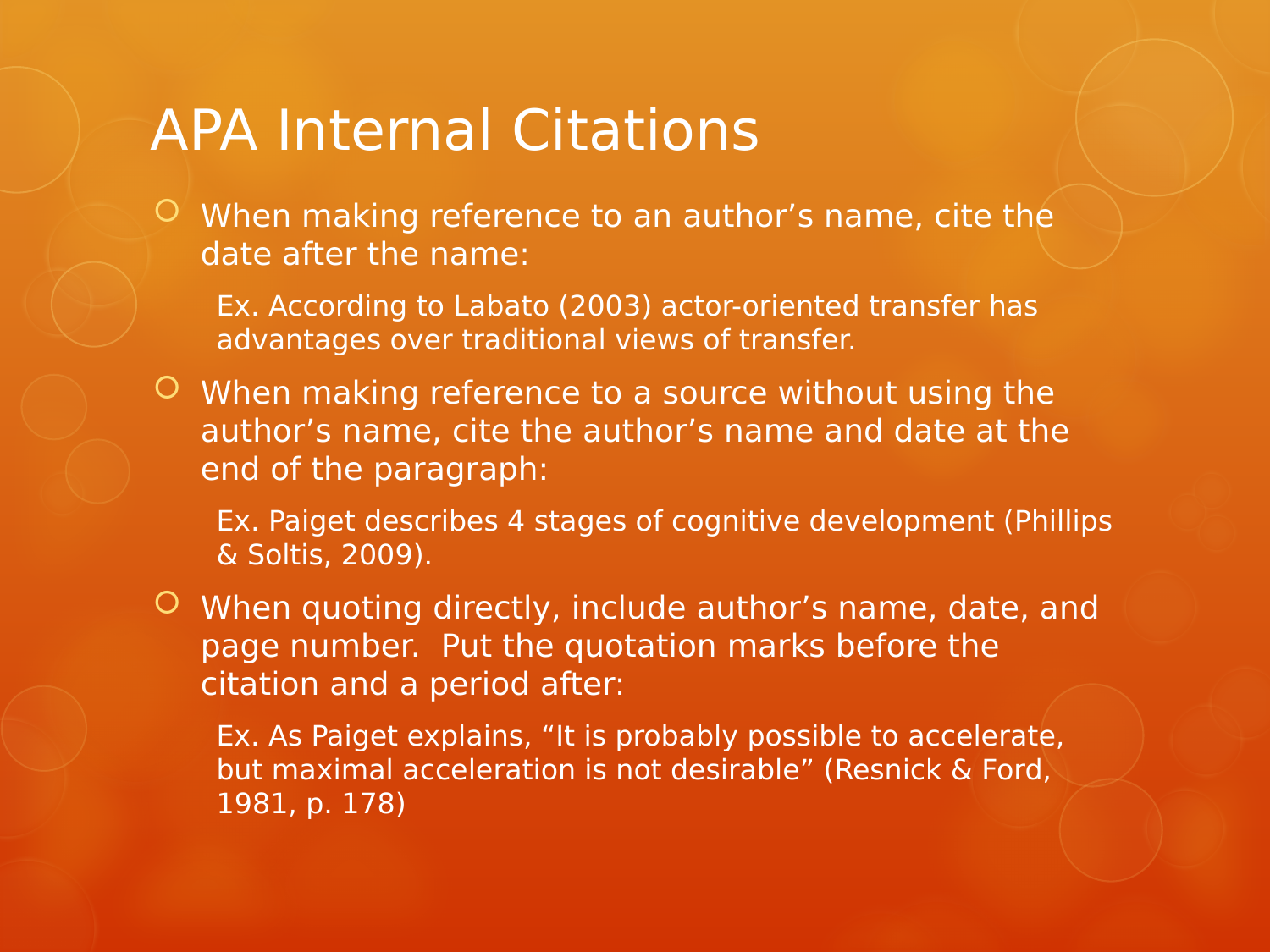

# APA Internal Citations
When making reference to an author’s name, cite the date after the name:
Ex. According to Labato (2003) actor-oriented transfer has advantages over traditional views of transfer.
When making reference to a source without using the author’s name, cite the author’s name and date at the end of the paragraph:
Ex. Paiget describes 4 stages of cognitive development (Phillips & Soltis, 2009).
When quoting directly, include author’s name, date, and page number.  Put the quotation marks before the citation and a period after:
Ex. As Paiget explains, “It is probably possible to accelerate, but maximal acceleration is not desirable” (Resnick & Ford, 1981, p. 178)